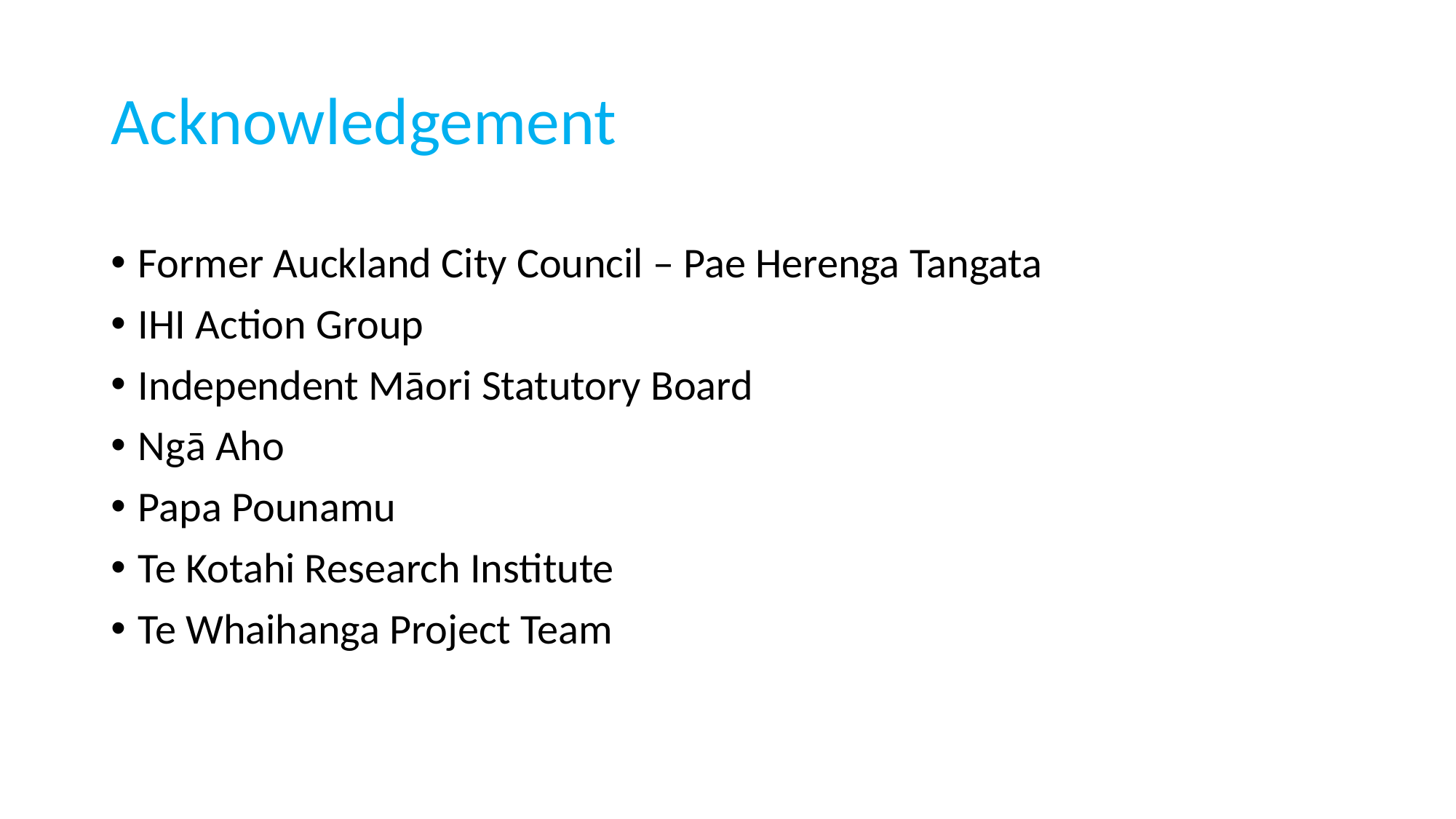

# Acknowledgement

Former Auckland City Council – Pae Herenga Tangata
IHI Action Group
Independent Māori Statutory Board
Ngā Aho
Papa Pounamu
Te Kotahi Research Institute
Te Whaihanga Project Team